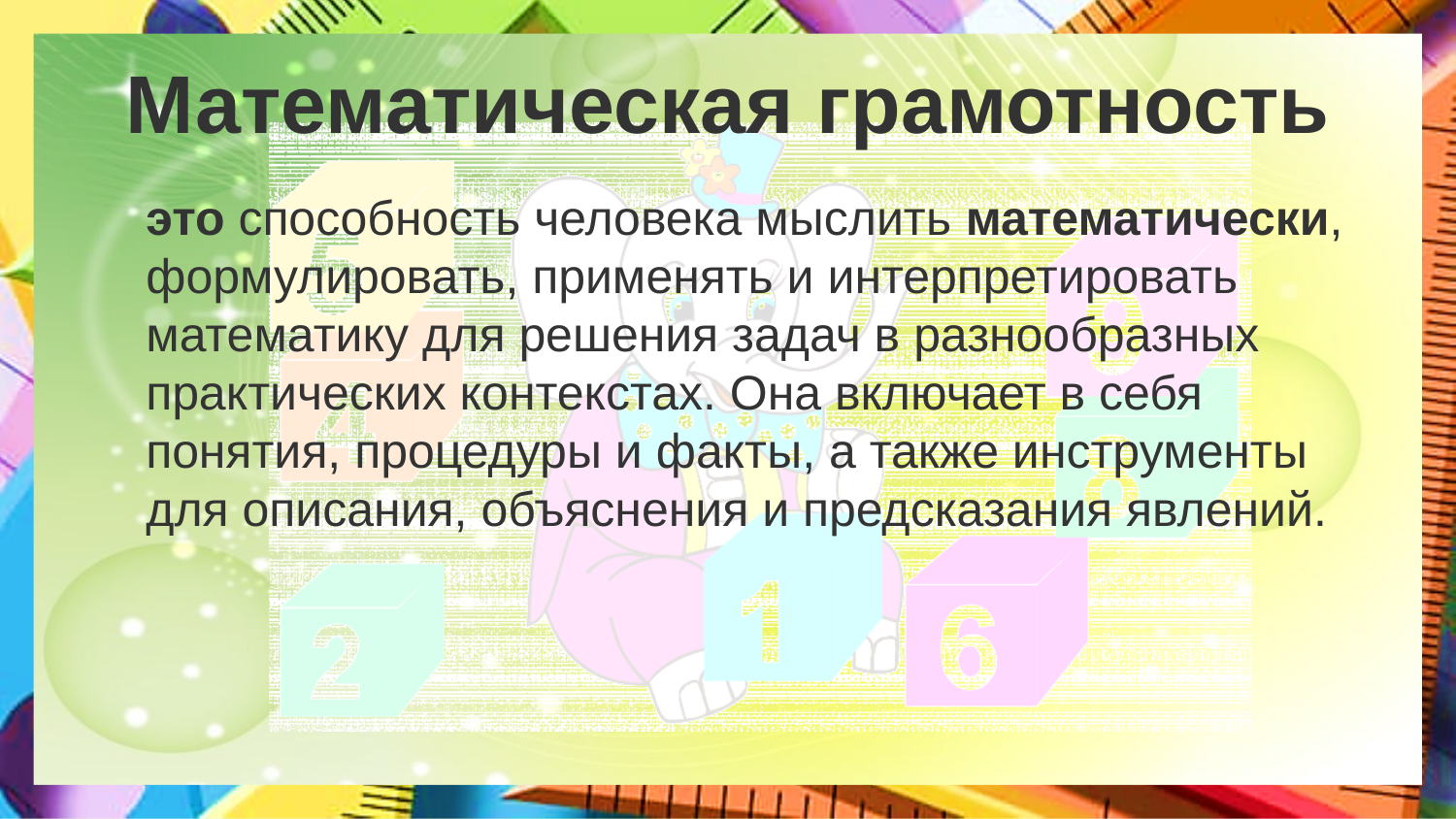

# Математическая грамотность
это способность человека мыслить математически, формулировать, применять и интерпретировать математику для решения задач в разнообразных практических контекстах. Она включает в себя понятия, процедуры и факты, а также инструменты для описания, объяснения и предсказания явлений.